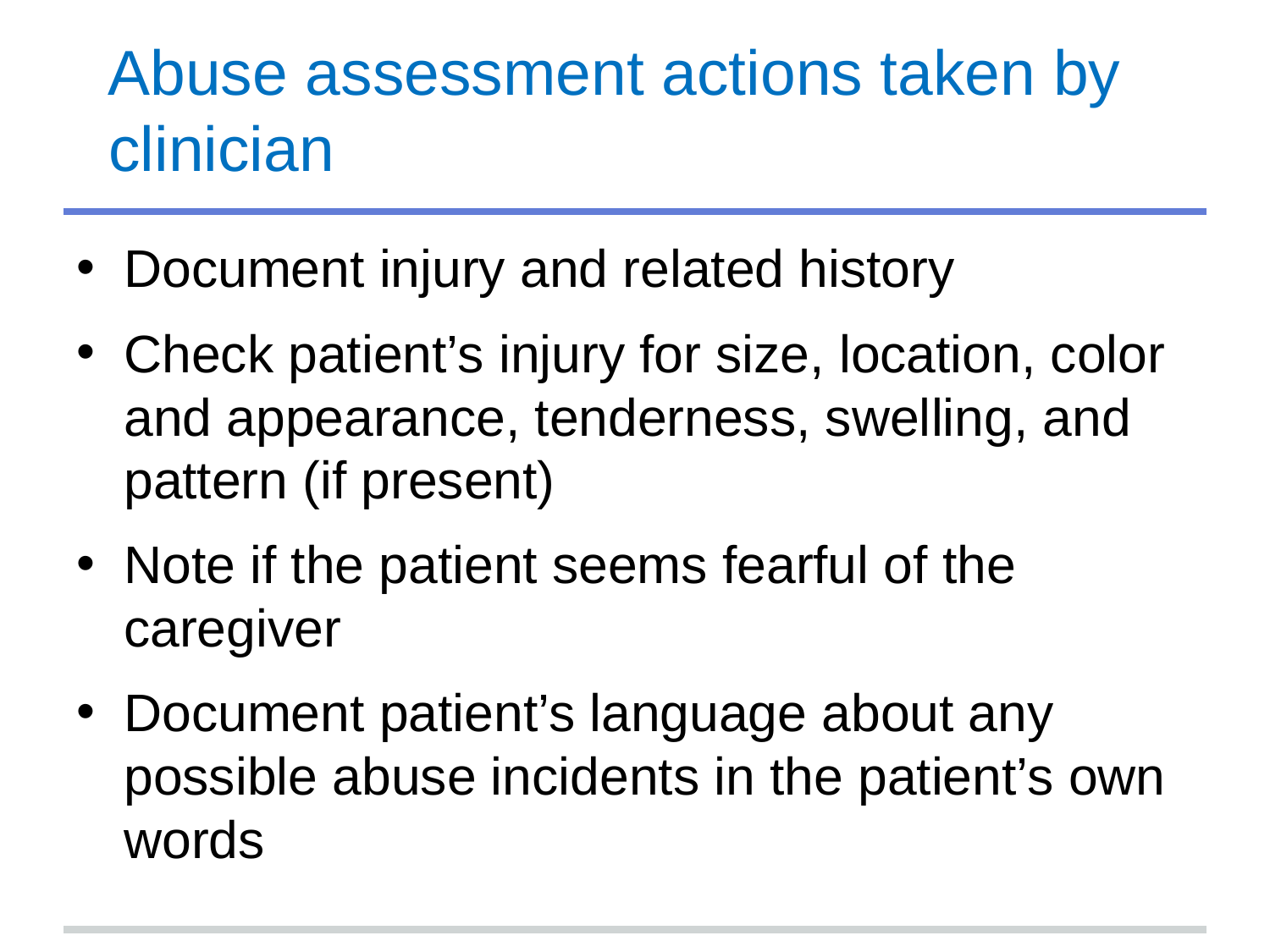

# Abuse assessment actions taken by clinician
Document injury and related history
Check patient’s injury for size, location, color and appearance, tenderness, swelling, and pattern (if present)
Note if the patient seems fearful of the caregiver
Document patient’s language about any possible abuse incidents in the patient’s own words